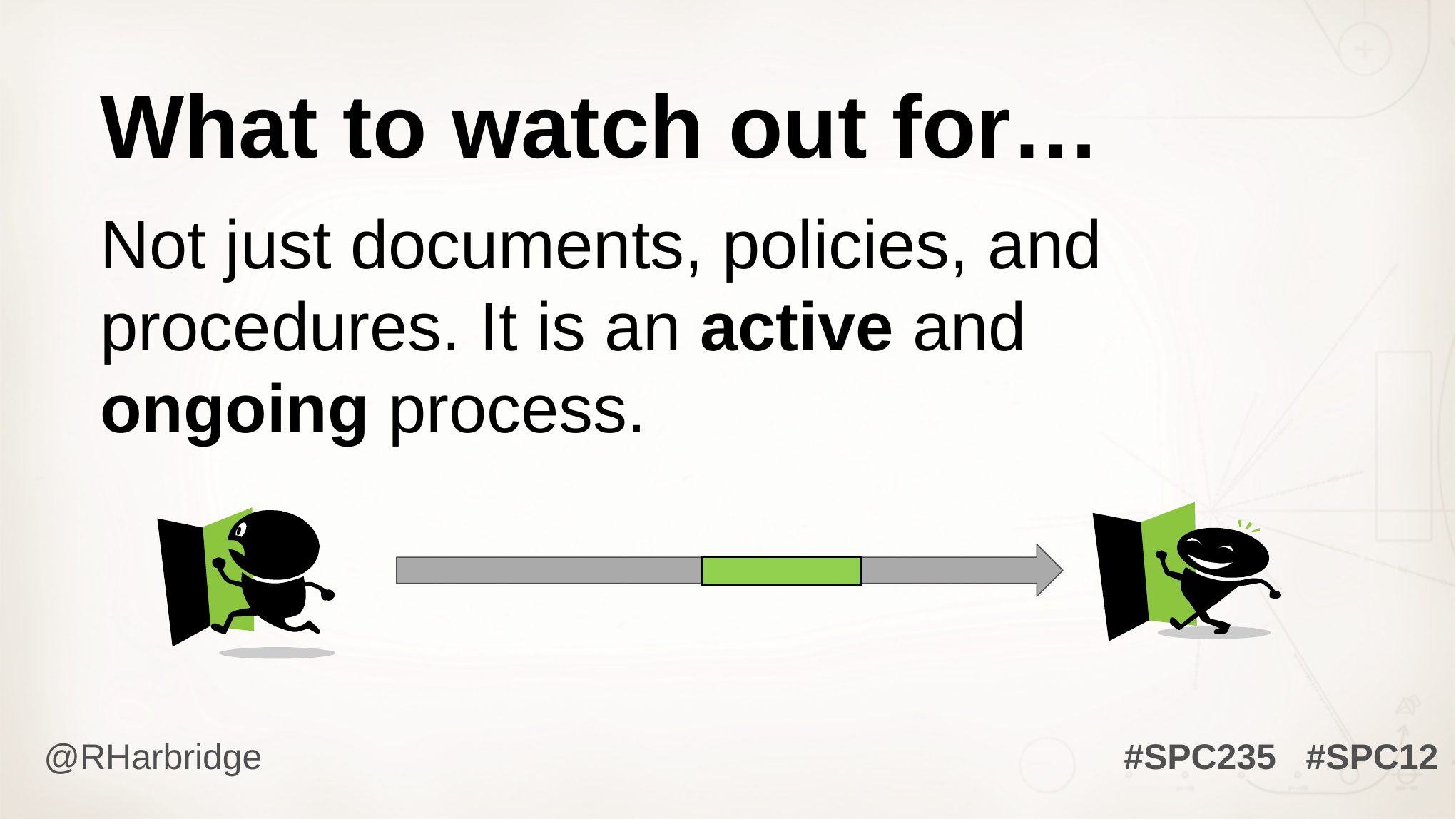

What to watch out for…
Not just documents, policies, and procedures. It is an active and ongoing process.